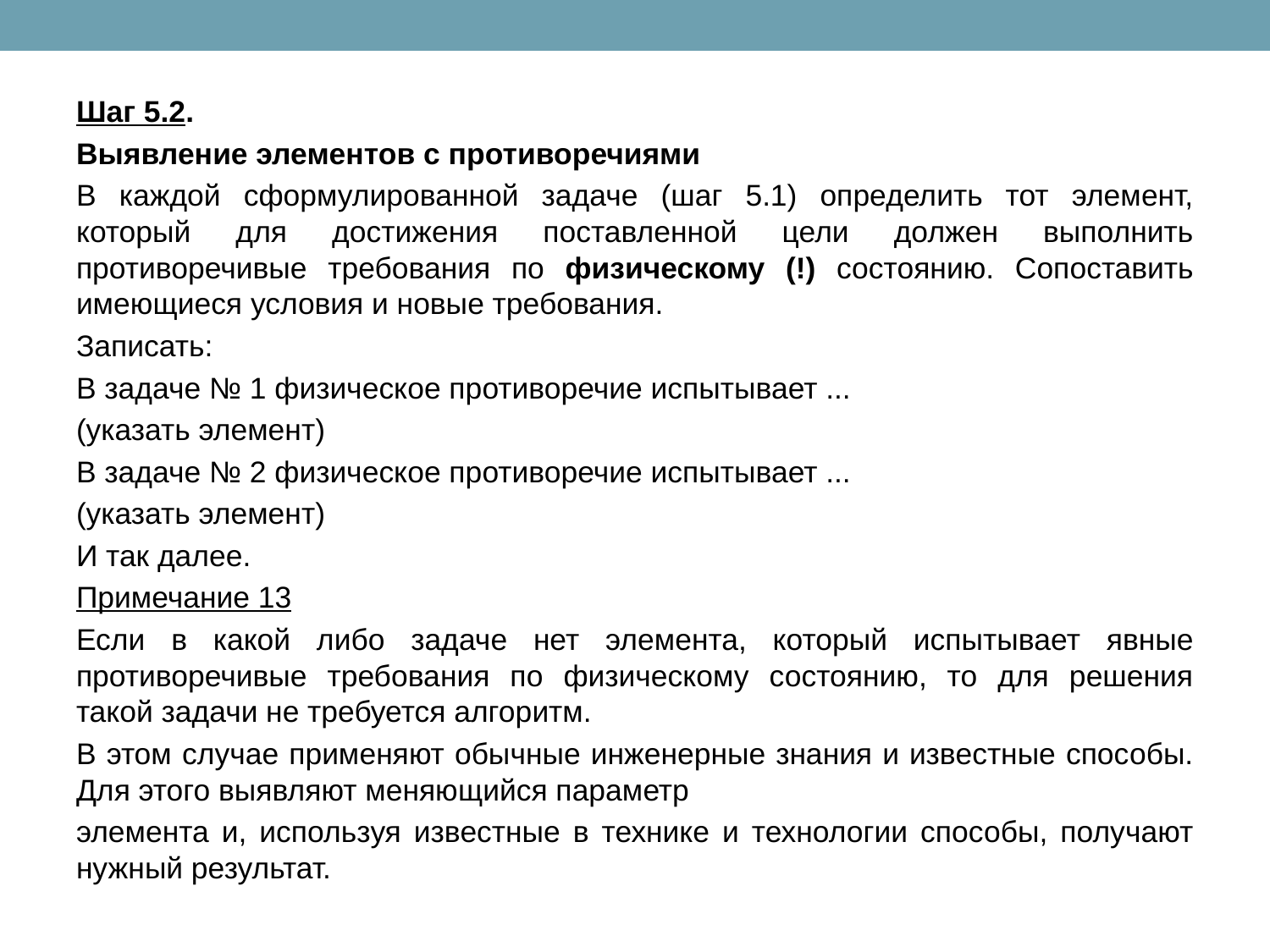

Шаг 5.2.
Выявление элементов с противоречиями
В каждой сформулированной задаче (шаг 5.1) определить тот элемент, который для достижения поставленной цели должен выполнить противоречивые требования по физическому (!) состоянию. Сопоставить имеющиеся условия и новые требования.
Записать:
В задаче № 1 физическое противоречие испытывает ...
(указать элемент)
В задаче № 2 физическое противоречие испытывает ...
(указать элемент)
И так далее.
Примечание 13
Если в какой либо задаче нет элемента, который испытывает явные противоречивые требования по физическому состоянию, то для решения такой задачи не требуется алгоритм.
В этом случае применяют обычные инженерные знания и известные способы. Для этого выявляют меняющийся параметр
элемента и, используя известные в технике и технологии способы, получают нужный результат.